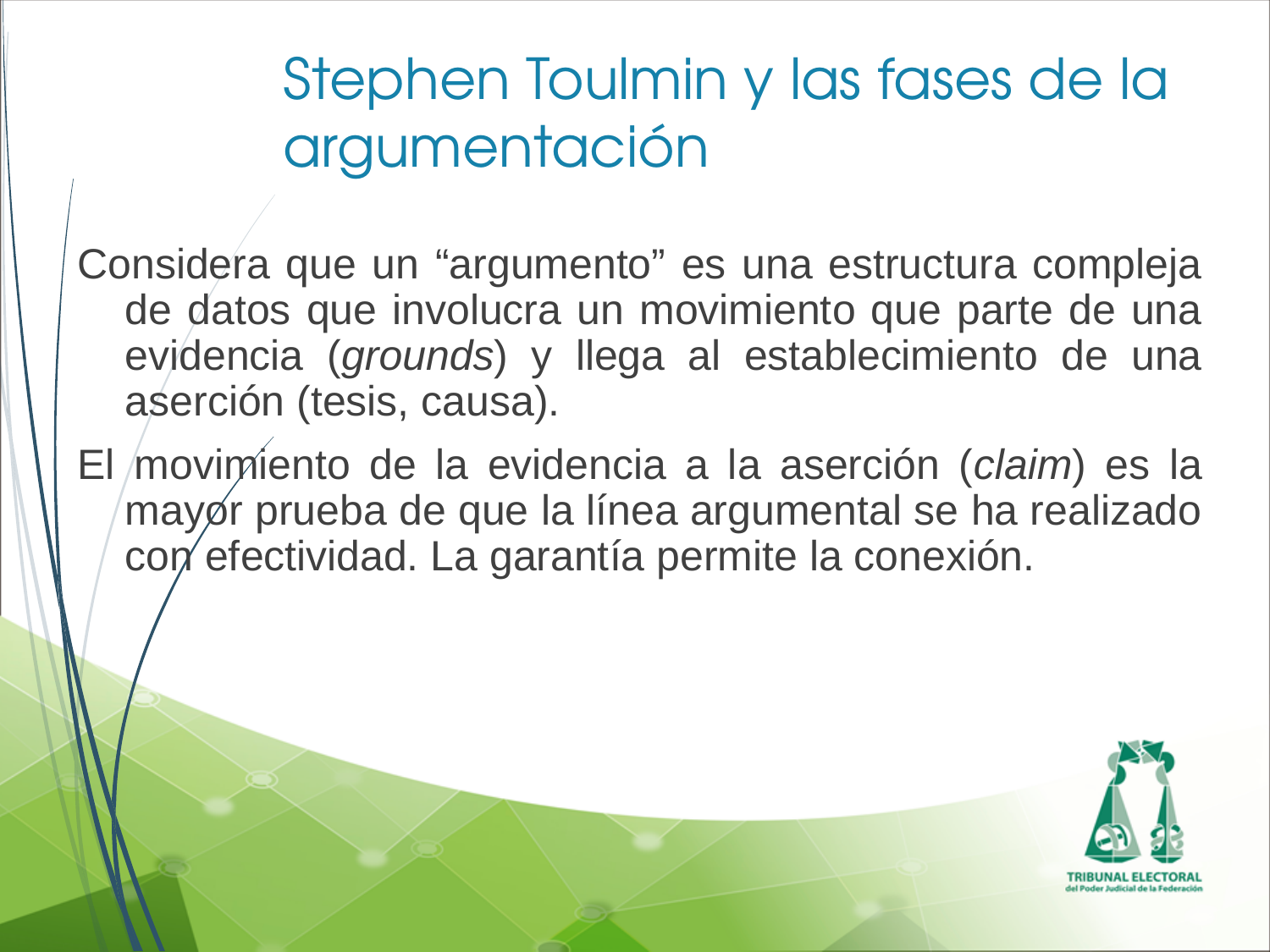

# Stephen Toulmin y las fases de la argumentación
Considera que un “argumento” es una estructura compleja de datos que involucra un movimiento que parte de una evidencia (grounds) y llega al establecimiento de una aserción (tesis, causa).
El movimiento de la evidencia a la aserción (claim) es la mayor prueba de que la línea argumental se ha realizado con efectividad. La garantía permite la conexión.